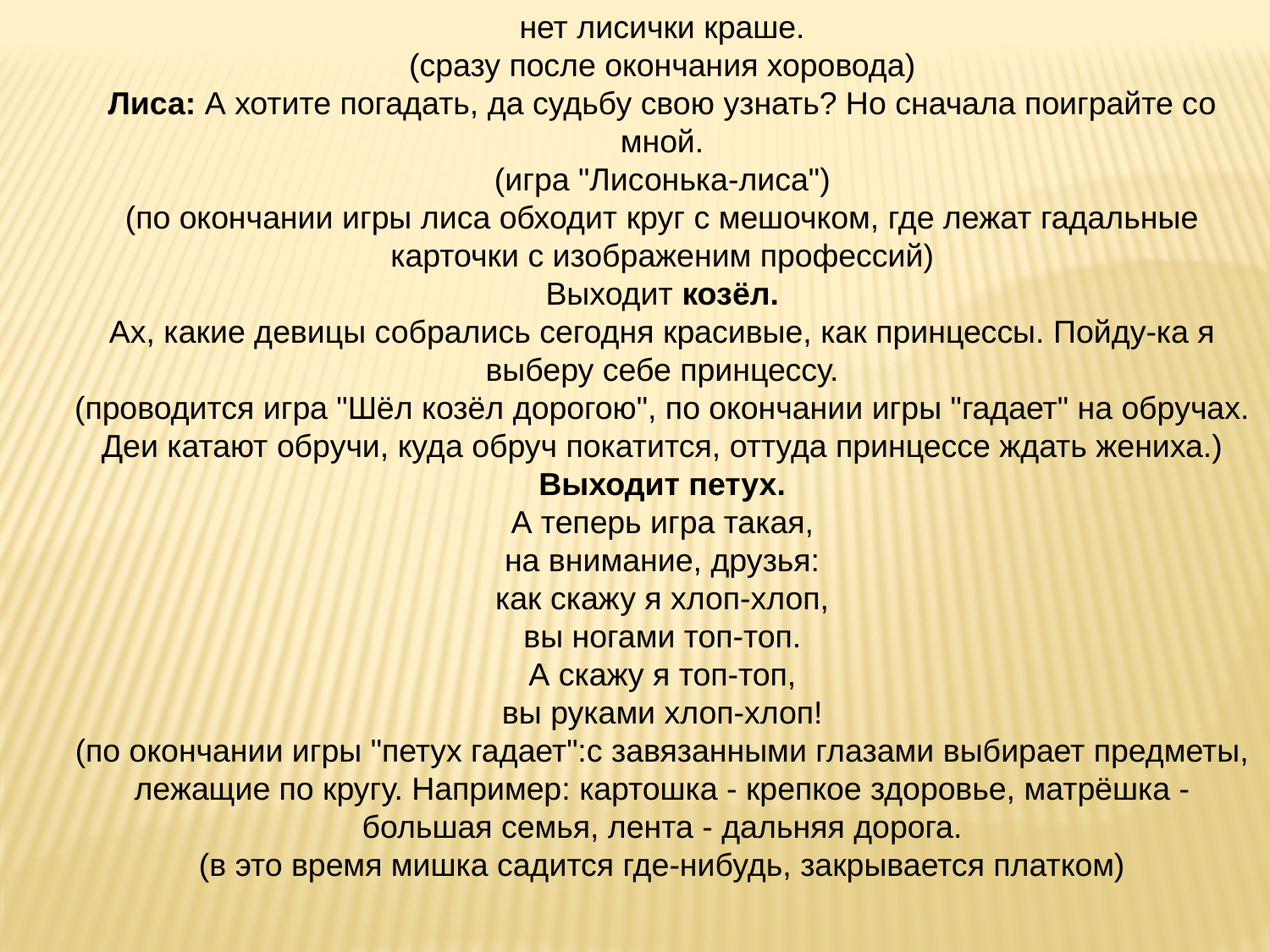

нет лисички краше.
(сразу после окончания хоровода)
Лиса: А хотите погадать, да судьбу свою узнать? Но сначала поиграйте со мной.
(игра "Лисонька-лиса")
(по окончании игры лиса обходит круг с мешочком, где лежат гадальные карточки с изображеним профессий)
Выходит козёл.
Ах, какие девицы собрались сегодня красивые, как принцессы. Пойду-ка я выберу себе принцессу.
(проводится игра "Шёл козёл дорогою", по окончании игры "гадает" на обручах.
Деи катают обручи, куда обруч покатится, оттуда принцессе ждать жениха.)
Выходит петух.
А теперь игра такая,
на внимание, друзья:
как скажу я хлоп-хлоп,
вы ногами топ-топ.
А скажу я топ-топ,
вы руками хлоп-хлоп!
(по окончании игры "петух гадает":с завязанными глазами выбирает предметы, лежащие по кругу. Например: картошка - крепкое здоровье, матрёшка - большая семья, лента - дальняя дорога.
(в это время мишка садится где-нибудь, закрывается платком)